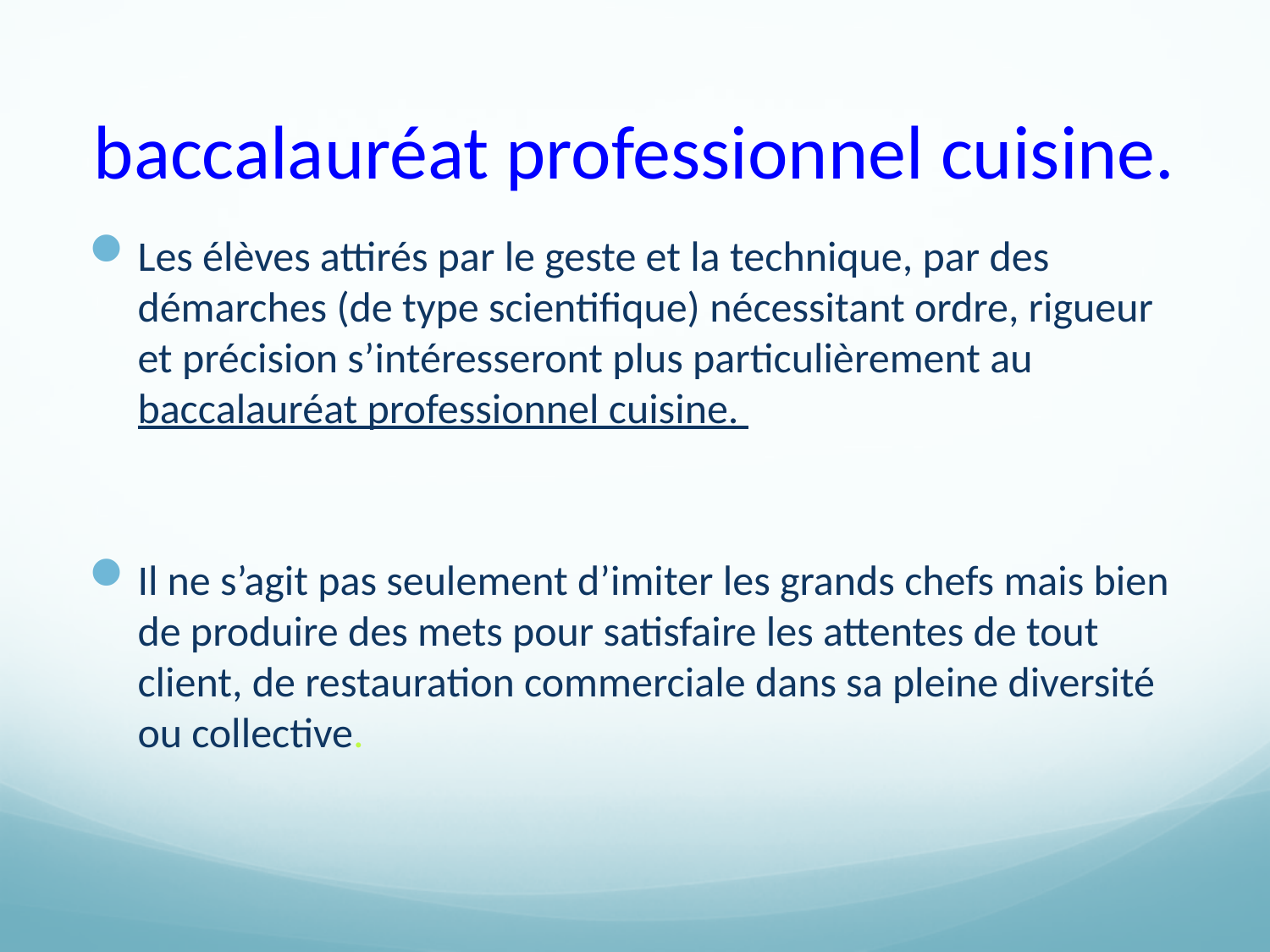

# baccalauréat professionnel cuisine.
Les élèves attirés par le geste et la technique, par des démarches (de type scientifique) nécessitant ordre, rigueur et précision s’intéresseront plus particulièrement au baccalauréat professionnel cuisine.

Il ne s’agit pas seulement d’imiter les grands chefs mais bien de produire des mets pour satisfaire les attentes de tout client, de restauration commerciale dans sa pleine diversité ou collective.